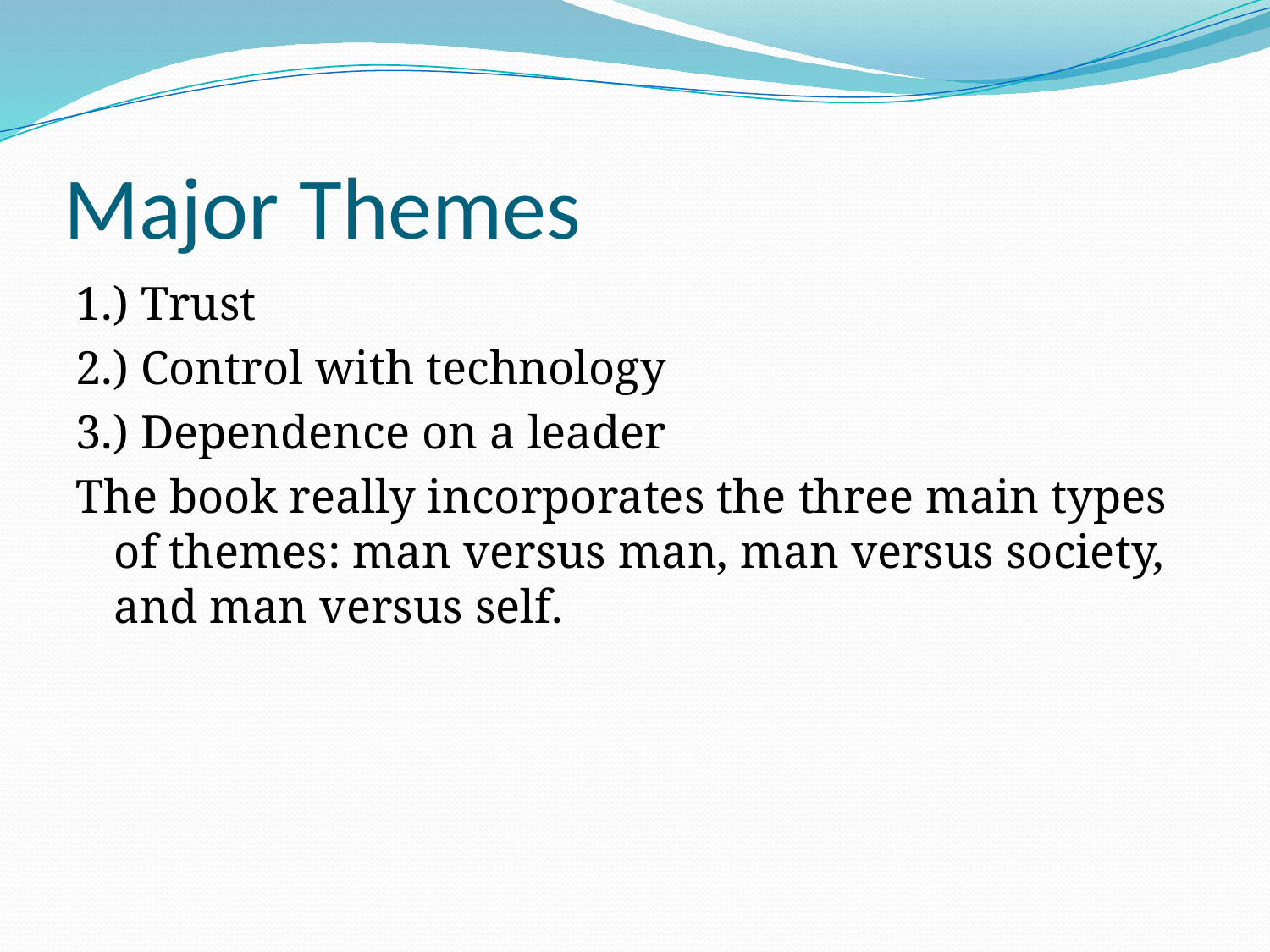

# Major Themes
1.) Trust
2.) Control with technology
3.) Dependence on a leader
The book really incorporates the three main types of themes: man versus man, man versus society, and man versus self.